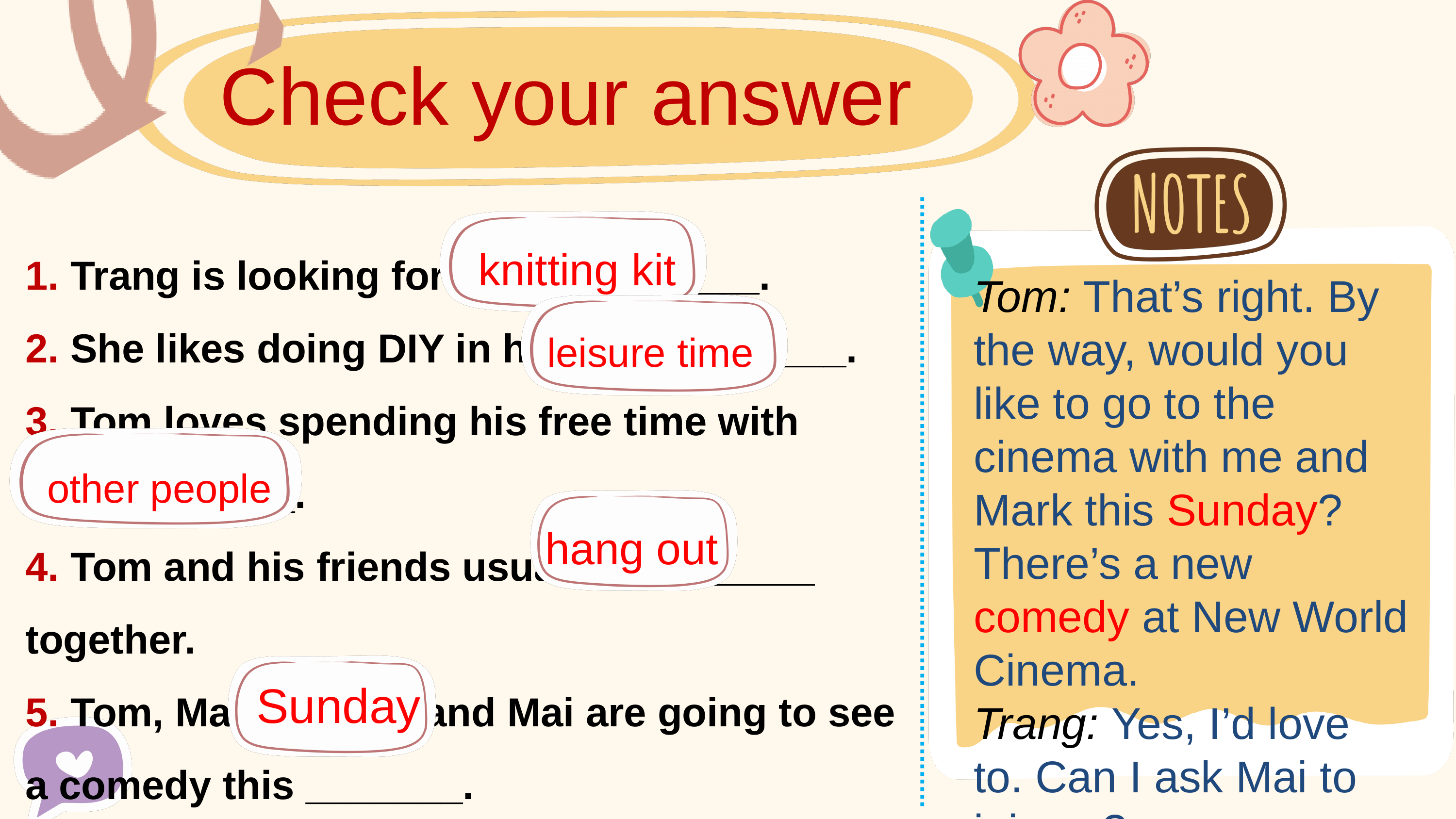

Check your answer

1. Trang is looking for a ____________.
2. She likes doing DIY in her ____________.
3. Tom loves spending his free time with ____________.
4. Tom and his friends usually _________ together.
5. Tom, Mark, Trang, and Mai are going to see a comedy this _______.
knitting kit
Tom: That’s right. By the way, would you like to go to the cinema with me and Mark this Sunday? There’s a new comedy at New World Cinema.
Trang: Yes, I’d love to. Can I ask Mai to join us?

leisure time

other people
RESOLUTION

hang out

Sunday